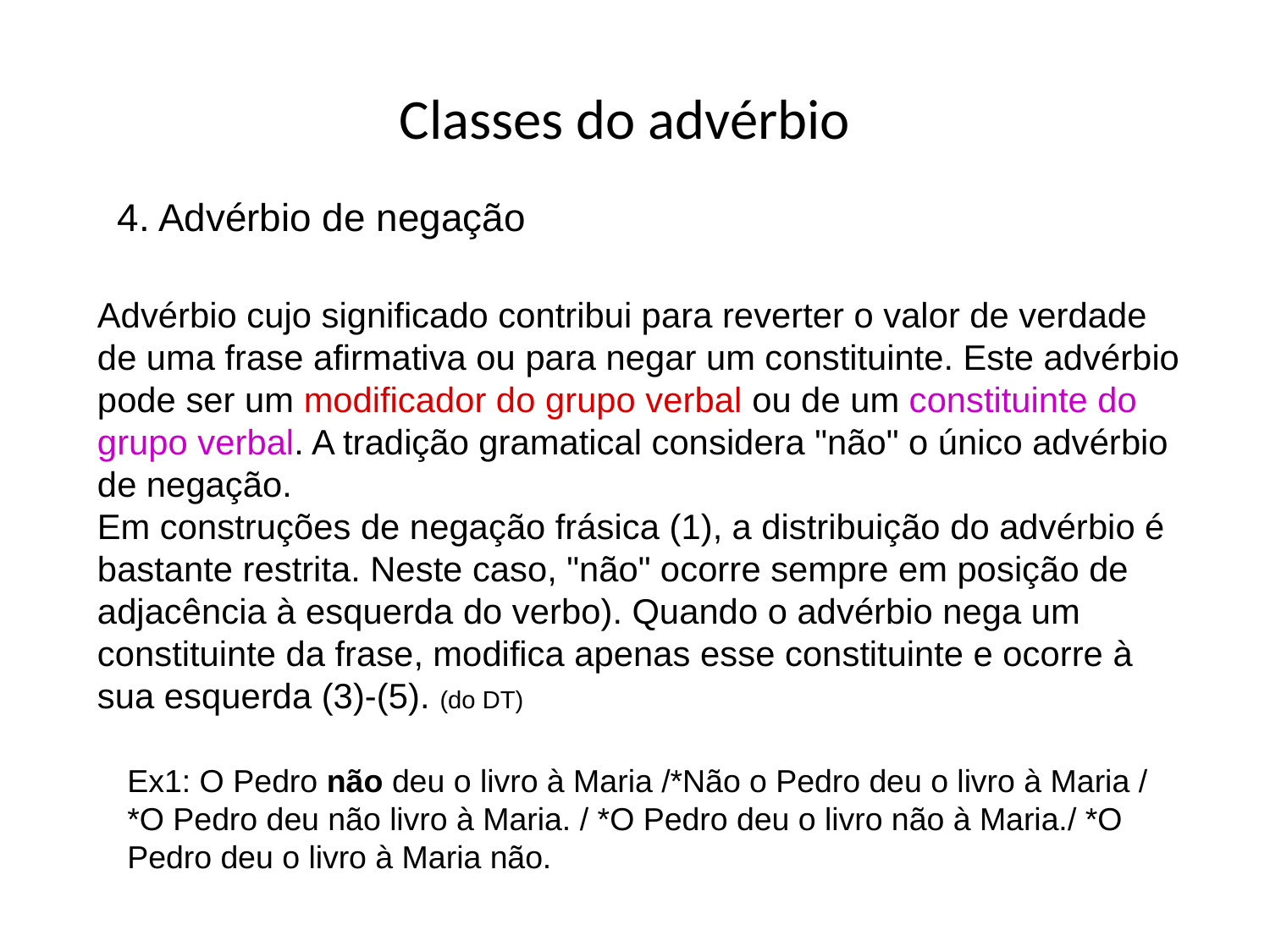

Classes do advérbio
4. Advérbio de negação
Advérbio cujo significado contribui para reverter o valor de verdade de uma frase afirmativa ou para negar um constituinte. Este advérbio pode ser um modificador do grupo verbal ou de um constituinte do grupo verbal. A tradição gramatical considera "não" o único advérbio de negação.
Em construções de negação frásica (1), a distribuição do advérbio é bastante restrita. Neste caso, "não" ocorre sempre em posição de adjacência à esquerda do verbo). Quando o advérbio nega um constituinte da frase, modifica apenas esse constituinte e ocorre à sua esquerda (3)-(5). (do DT)
Ex1: O Pedro não deu o livro à Maria /*Não o Pedro deu o livro à Maria / *O Pedro deu não livro à Maria. / *O Pedro deu o livro não à Maria./ *O Pedro deu o livro à Maria não.